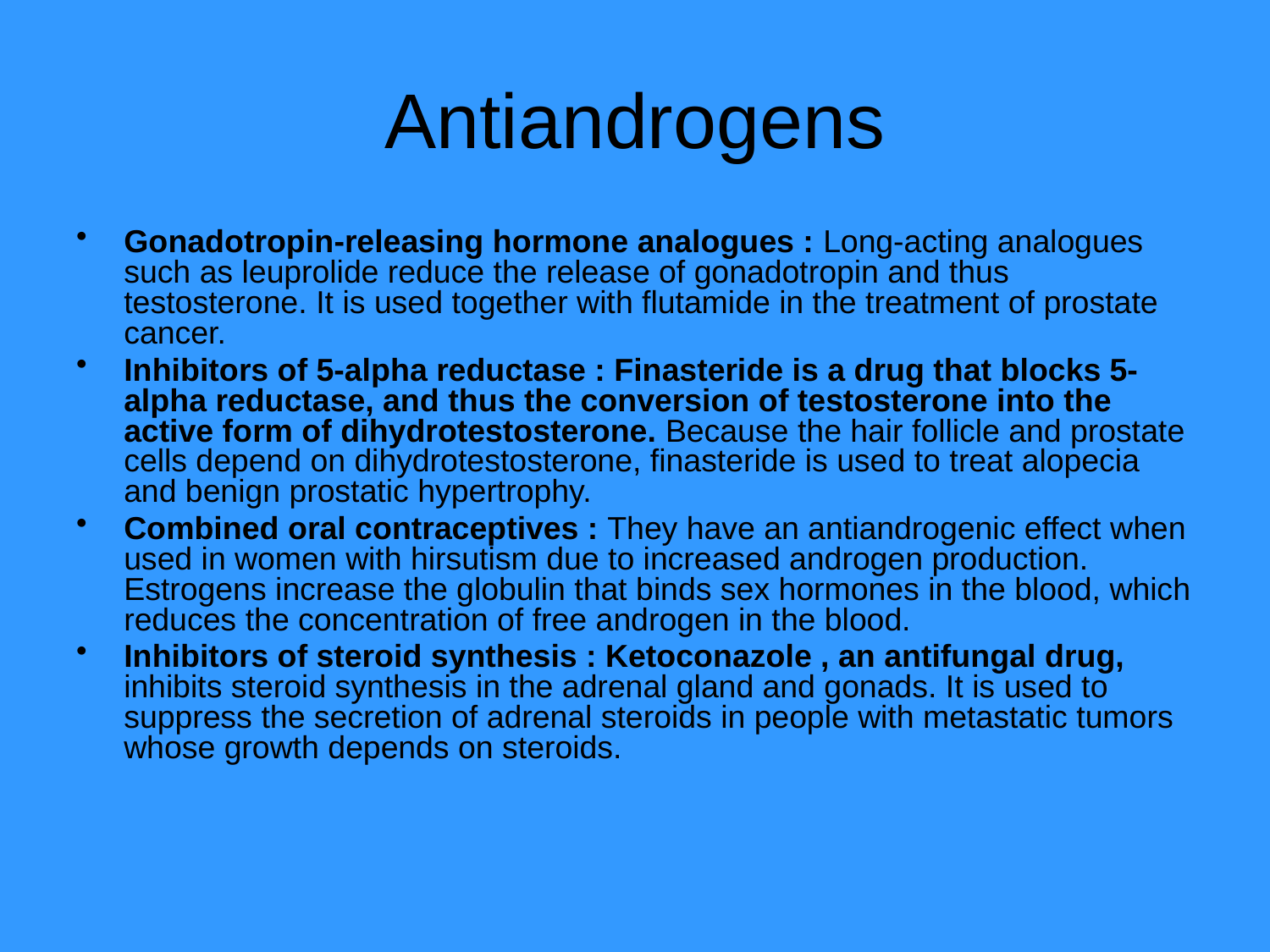

# Antiandrogens
Gonadotropin-releasing hormone analogues : Long-acting analogues such as leuprolide reduce the release of gonadotropin and thus testosterone. It is used together with flutamide in the treatment of prostate cancer.
Inhibitors of 5-alpha reductase : Finasteride is a drug that blocks 5-alpha reductase, and thus the conversion of testosterone into the active form of dihydrotestosterone. Because the hair follicle and prostate cells depend on dihydrotestosterone, finasteride is used to treat alopecia and benign prostatic hypertrophy.
Combined oral contraceptives : They have an antiandrogenic effect when used in women with hirsutism due to increased androgen production. Estrogens increase the globulin that binds sex hormones in the blood, which reduces the concentration of free androgen in the blood.
Inhibitors of steroid synthesis : Ketoconazole , an antifungal drug, inhibits steroid synthesis in the adrenal gland and gonads. It is used to suppress the secretion of adrenal steroids in people with metastatic tumors whose growth depends on steroids.